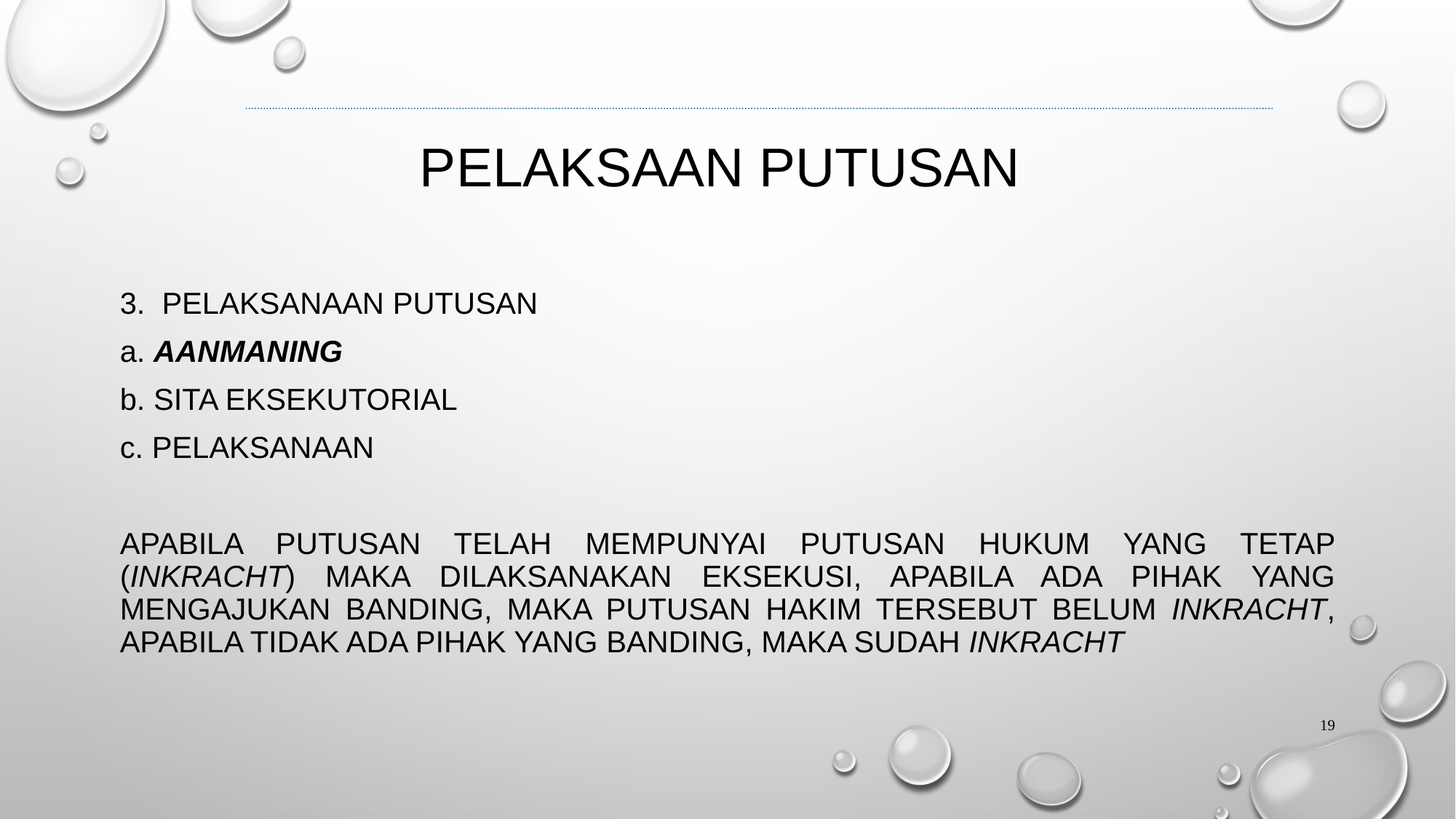

# Pelaksaan Putusan

  Pelaksanaan putusan
 Aanmaning
 Sita eksekutorial
 Pelaksanaan

Apabila putusan telah mempunyai putusan hukum yang tetap (inkracht) maka dilaksanakan eksekusi, apabila ada pihak yang mengajukan banding, maka putusan hakim tersebut belum inkracht, apabila tidak ada pihak yang banding, maka sudah inkracht
19